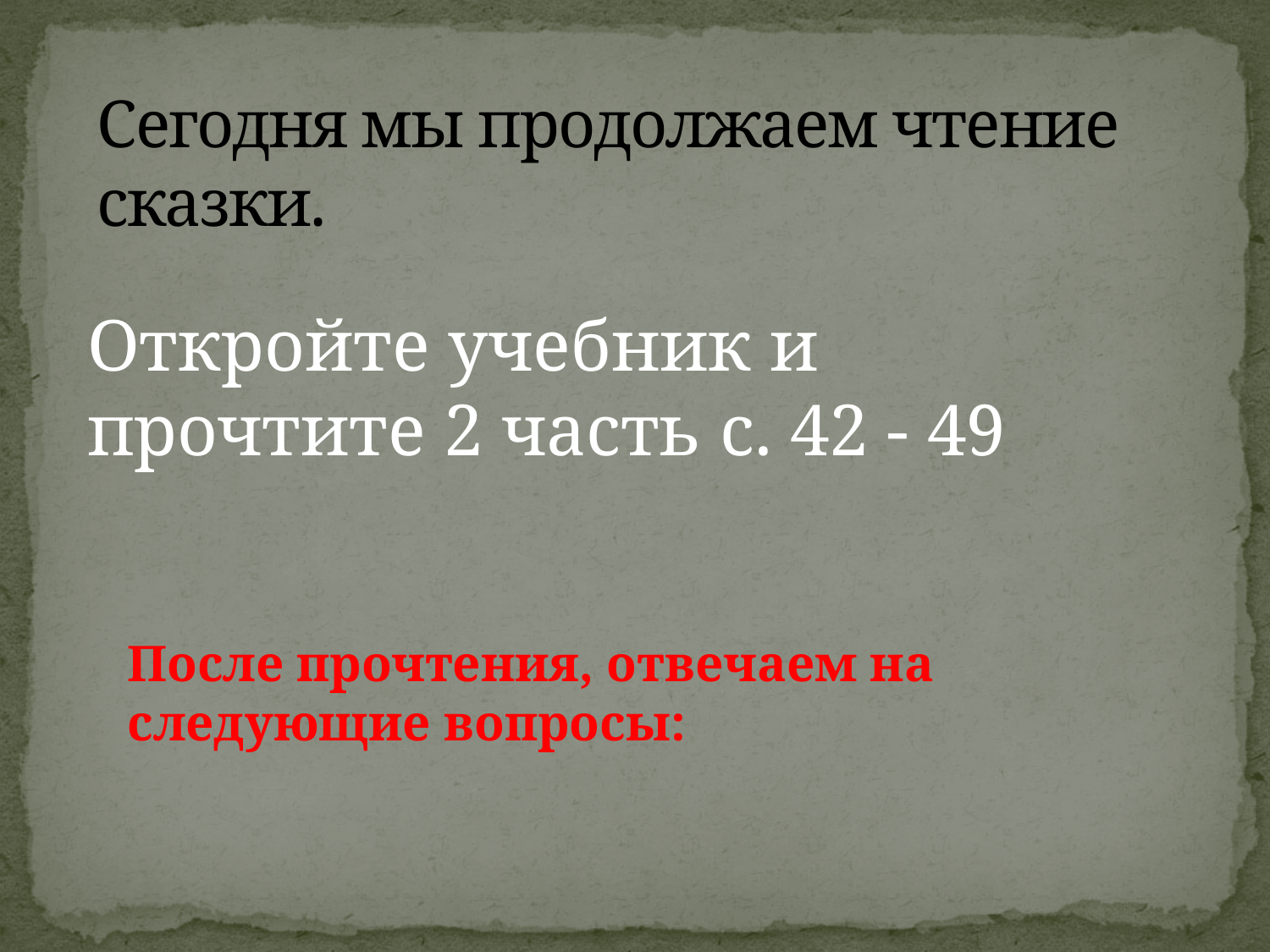

# Сегодня мы продолжаем чтение сказки.
Откройте учебник и прочтите 2 часть с. 42 - 49
После прочтения, отвечаем на следующие вопросы: